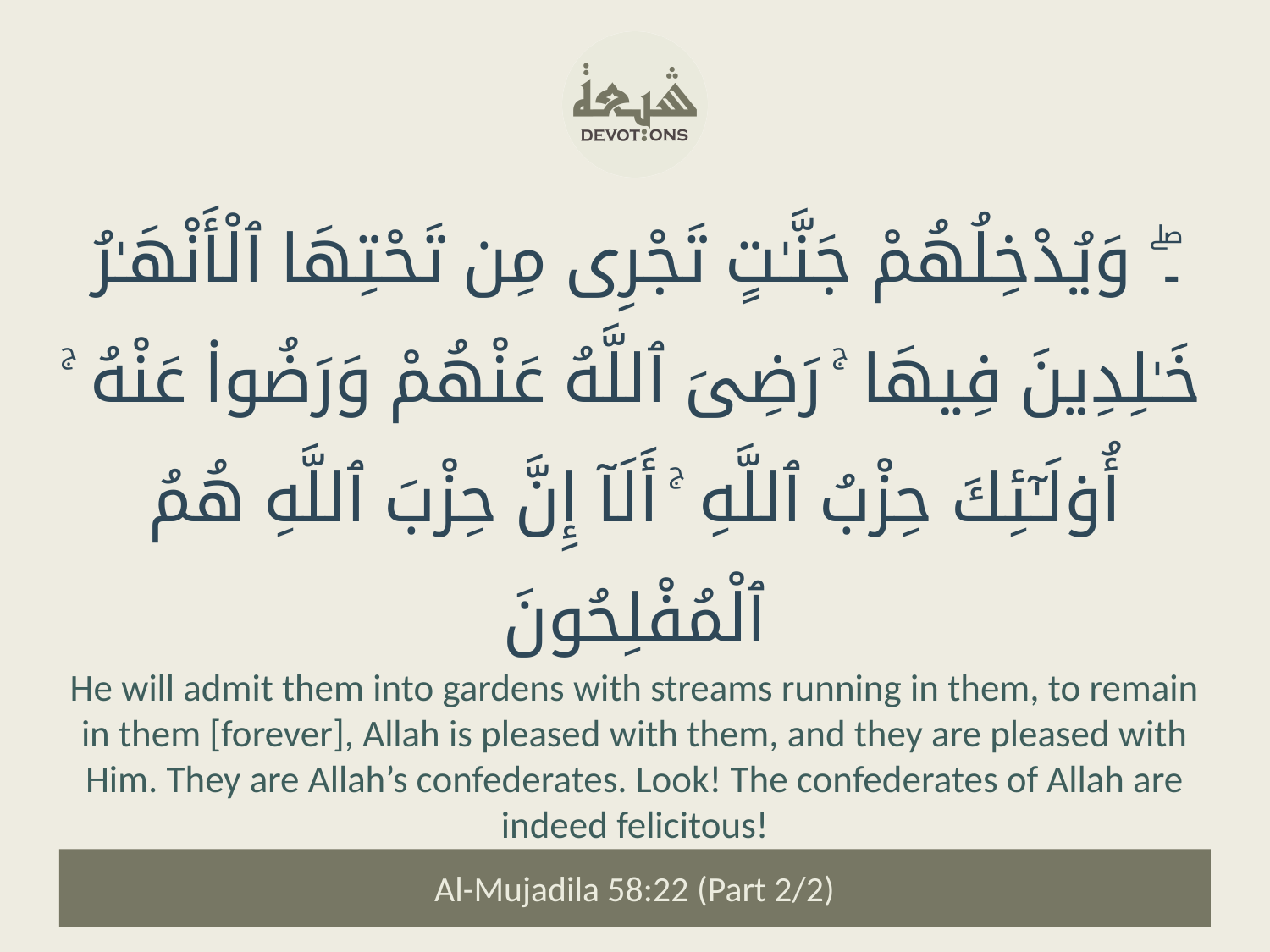

۔ۖ  وَيُدْخِلُهُمْ جَنَّـٰتٍ تَجْرِى مِن تَحْتِهَا ٱلْأَنْهَـٰرُ خَـٰلِدِينَ فِيهَا ۚ رَضِىَ ٱللَّهُ عَنْهُمْ وَرَضُوا۟ عَنْهُ ۚ أُو۟لَـٰٓئِكَ حِزْبُ ٱللَّهِ ۚ أَلَآ إِنَّ حِزْبَ ٱللَّهِ هُمُ ٱلْمُفْلِحُونَ
He will admit them into gardens with streams running in them, to remain in them [forever], Allah is pleased with them, and they are pleased with Him. They are Allah’s confederates. Look! The confederates of Allah are indeed felicitous!
Al-Mujadila 58:22 (Part 2/2)